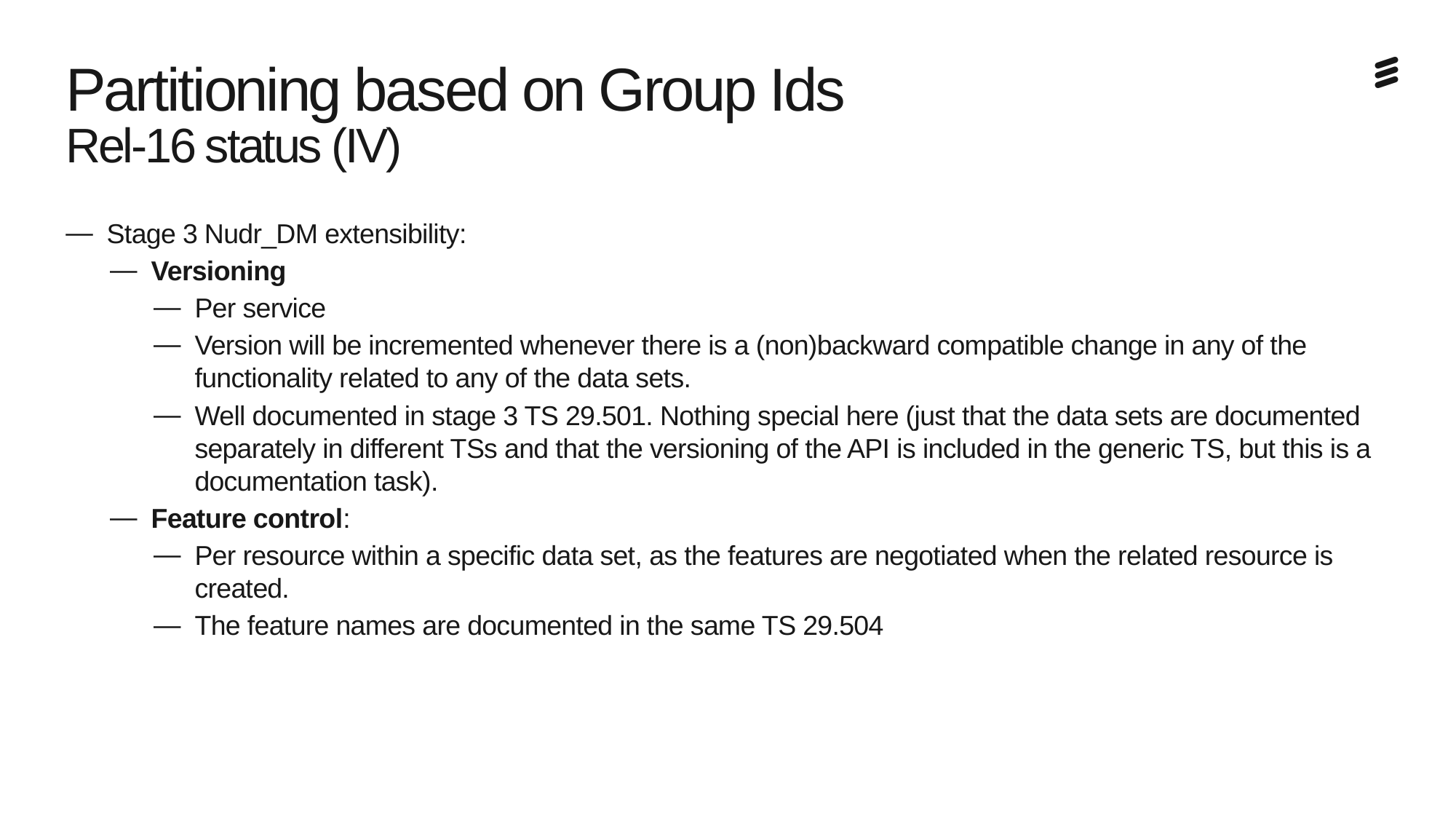

# Partitioning based on Group Ids Rel-16 status (IV)
Stage 3 Nudr_DM extensibility:
Versioning
Per service
Version will be incremented whenever there is a (non)backward compatible change in any of the functionality related to any of the data sets.
Well documented in stage 3 TS 29.501. Nothing special here (just that the data sets are documented separately in different TSs and that the versioning of the API is included in the generic TS, but this is a documentation task).
Feature control:
Per resource within a specific data set, as the features are negotiated when the related resource is created.
The feature names are documented in the same TS 29.504